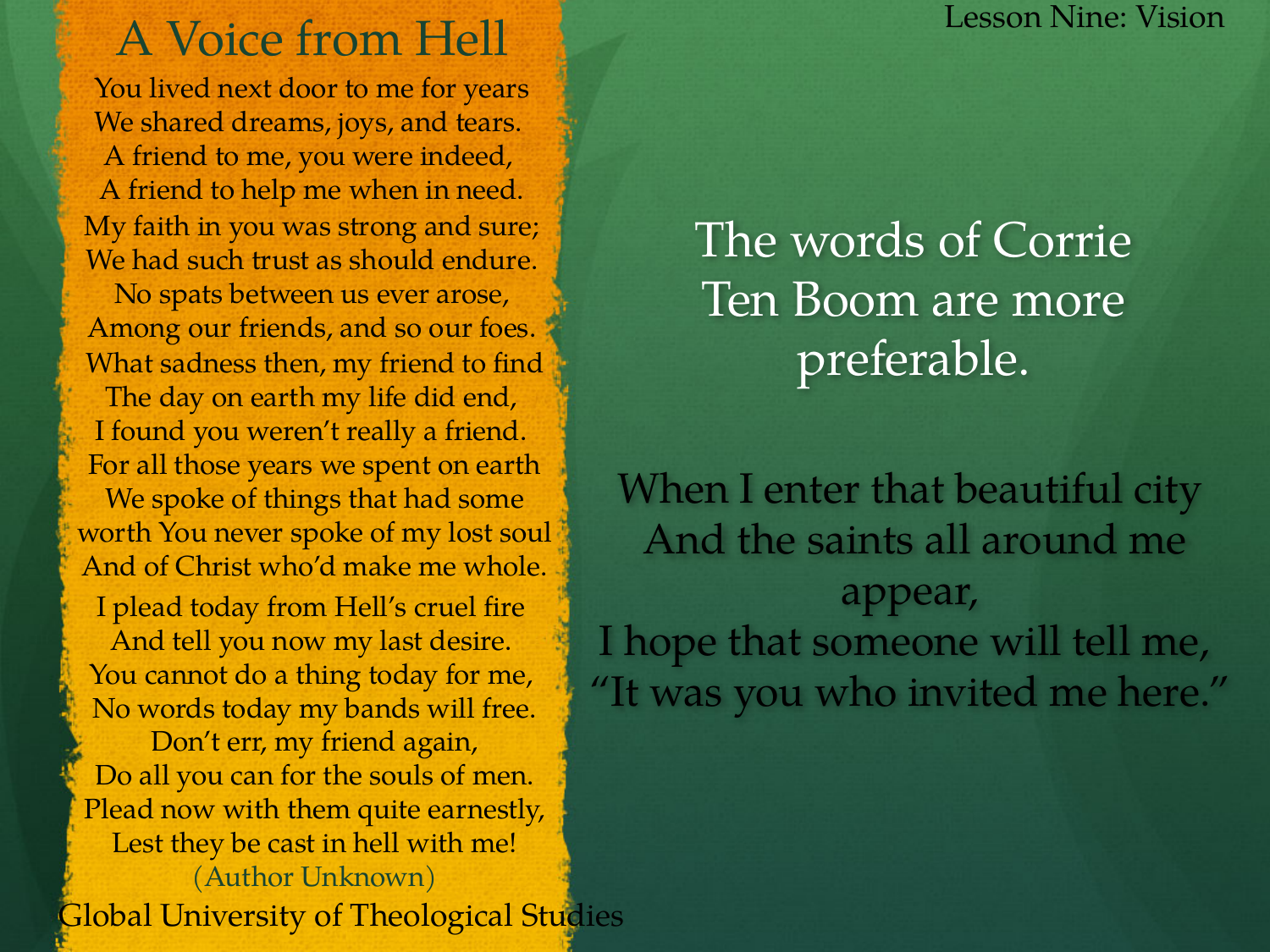

A Voice from Hell
Lesson Nine: Vision

You lived next door to me for years We shared dreams, joys, and tears.
A friend to me, you were indeed,
A friend to help me when in need.
My faith in you was strong and sure; We had such trust as should endure. No spats between us ever arose, Among our friends, and so our foes.
The words of Corrie Ten Boom are more preferable.
What sadness then, my friend to find The day on earth my life did end,
I found you weren’t really a friend.
For all those years we spent on earth We spoke of things that had some worth You never spoke of my lost soul And of Christ who’d make me whole.
When I enter that beautiful city
 And the saints all around me appear,
I hope that someone will tell me,
“It was you who invited me here.”
I plead today from Hell’s cruel fire
And tell you now my last desire.
You cannot do a thing today for me,
No words today my bands will free. Don’t err, my friend again,
Do all you can for the souls of men. Plead now with them quite earnestly, Lest they be cast in hell with me!
(Author Unknown)
Global University of Theological Studies